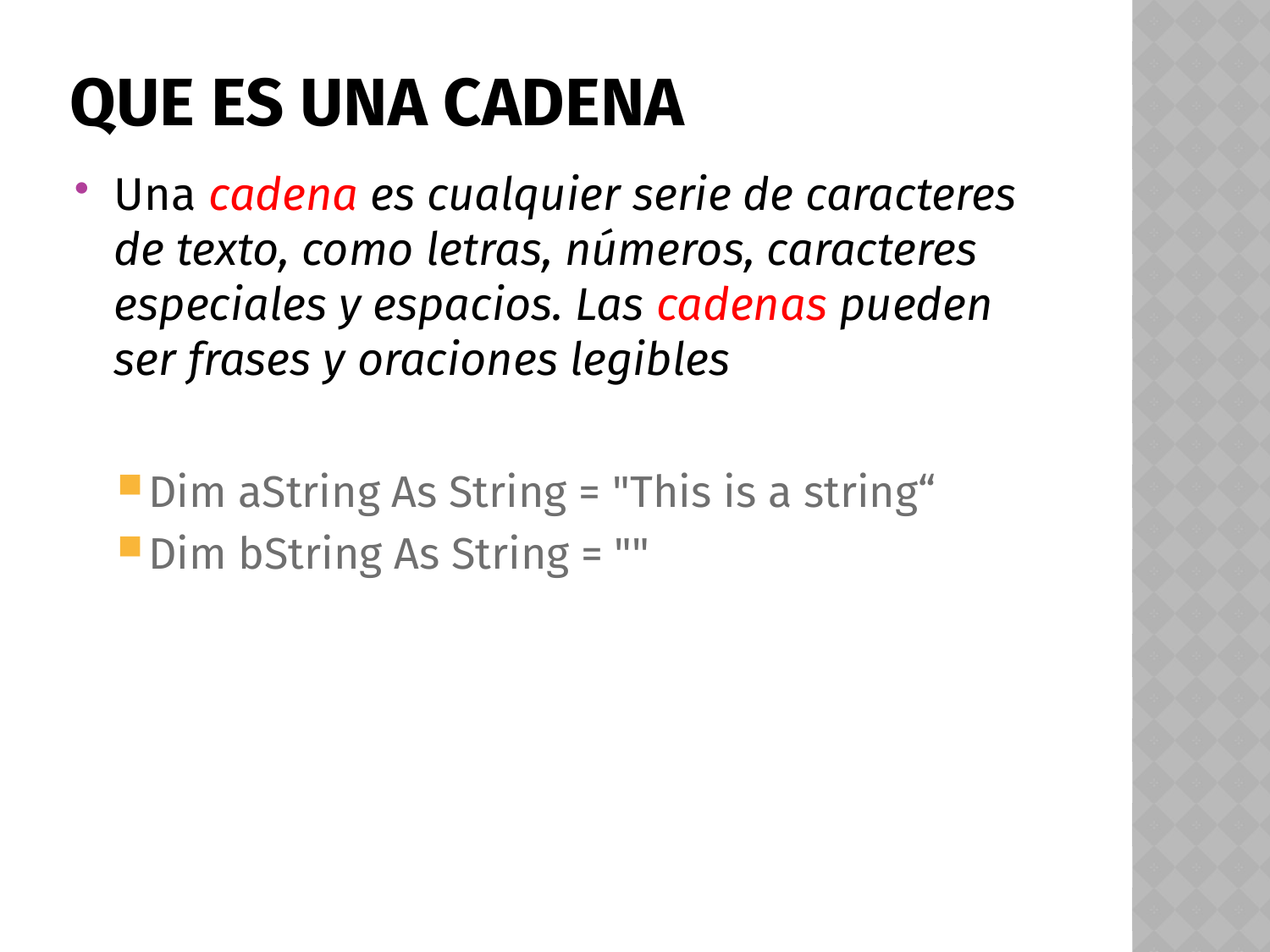

# Que es una cadena
Una cadena es cualquier serie de caracteres de texto, como letras, números, caracteres especiales y espacios. Las cadenas pueden ser frases y oraciones legibles

Dim aString As String = "This is a string“
Dim bString As String = ""